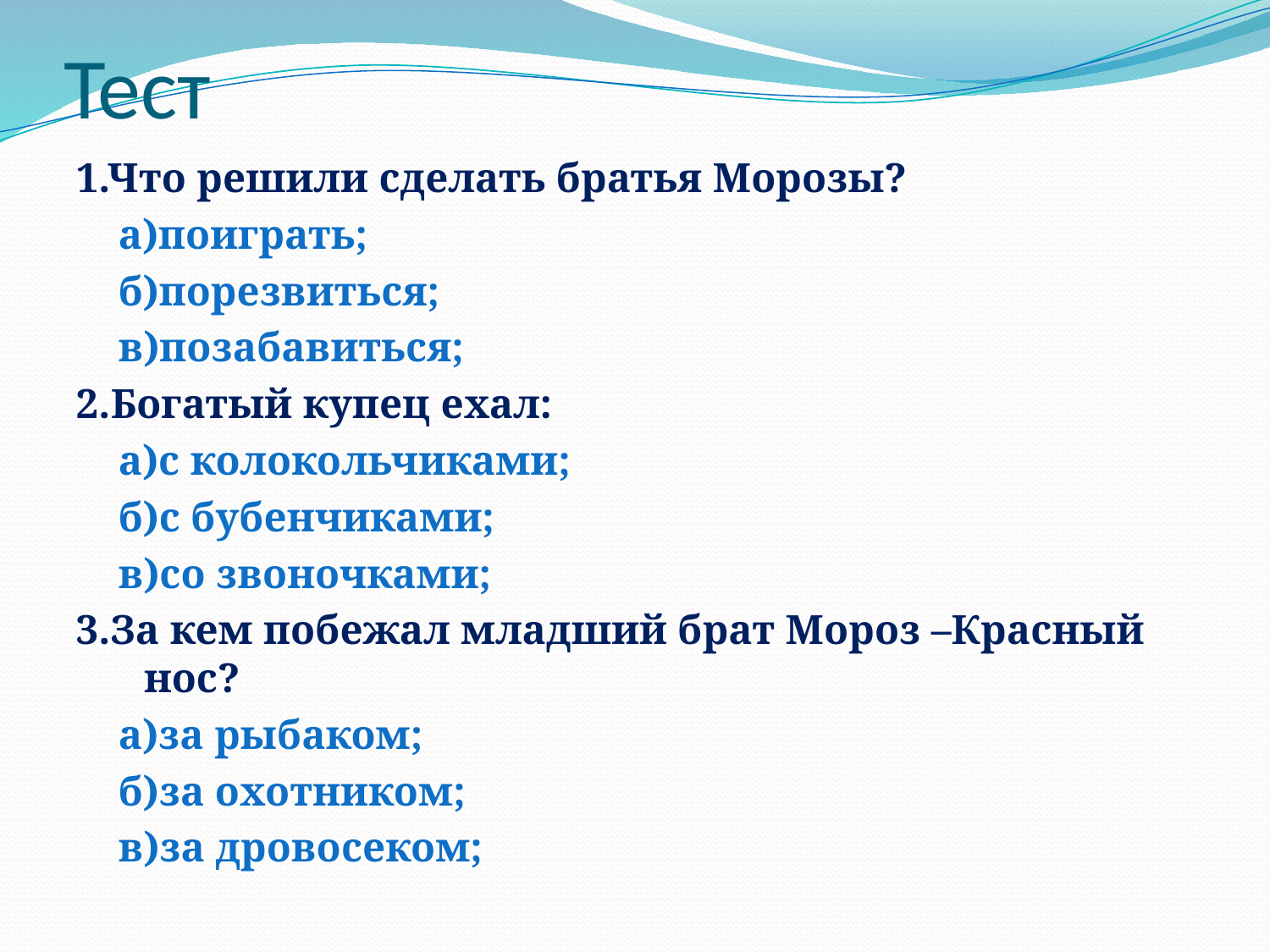

# Тест
1.Что решили сделать братья Морозы?
    а)поиграть;
    б)порезвиться;
    в)позабавиться;
2.Богатый купец ехал:
    а)с колокольчиками;
    б)с бубенчиками;
    в)со звоночками;
3.За кем побежал младший брат Мороз –Красный нос?
    а)за рыбаком;
    б)за охотником;
    в)за дровосеком;